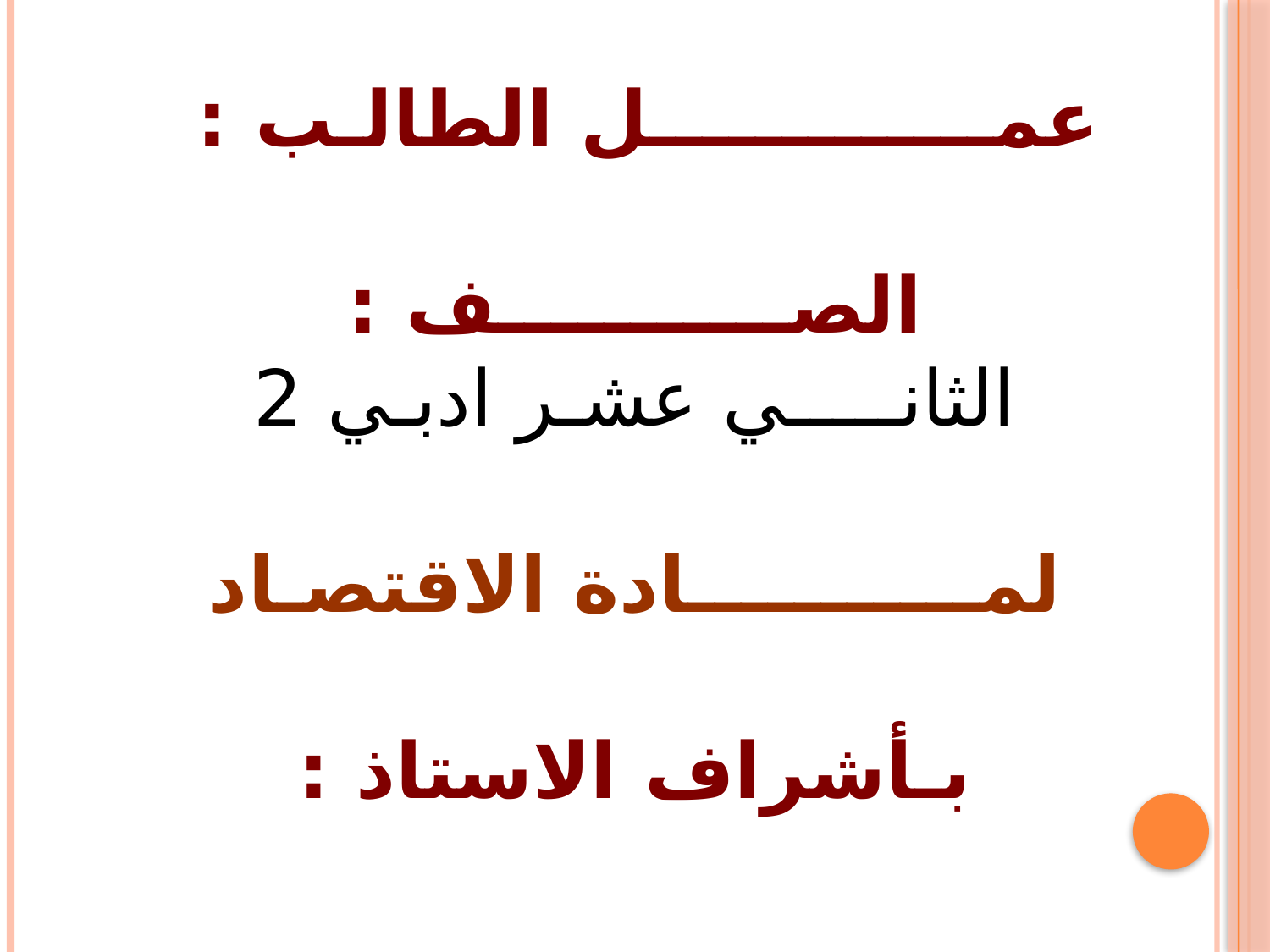

عمـــــــــــــل الطالـب :

الصـــــــــــف :
الثانـــــي عشـر ادبـي 2

لمـــــــــــادة الاقتصـاد

بـأشراف الاستاذ :